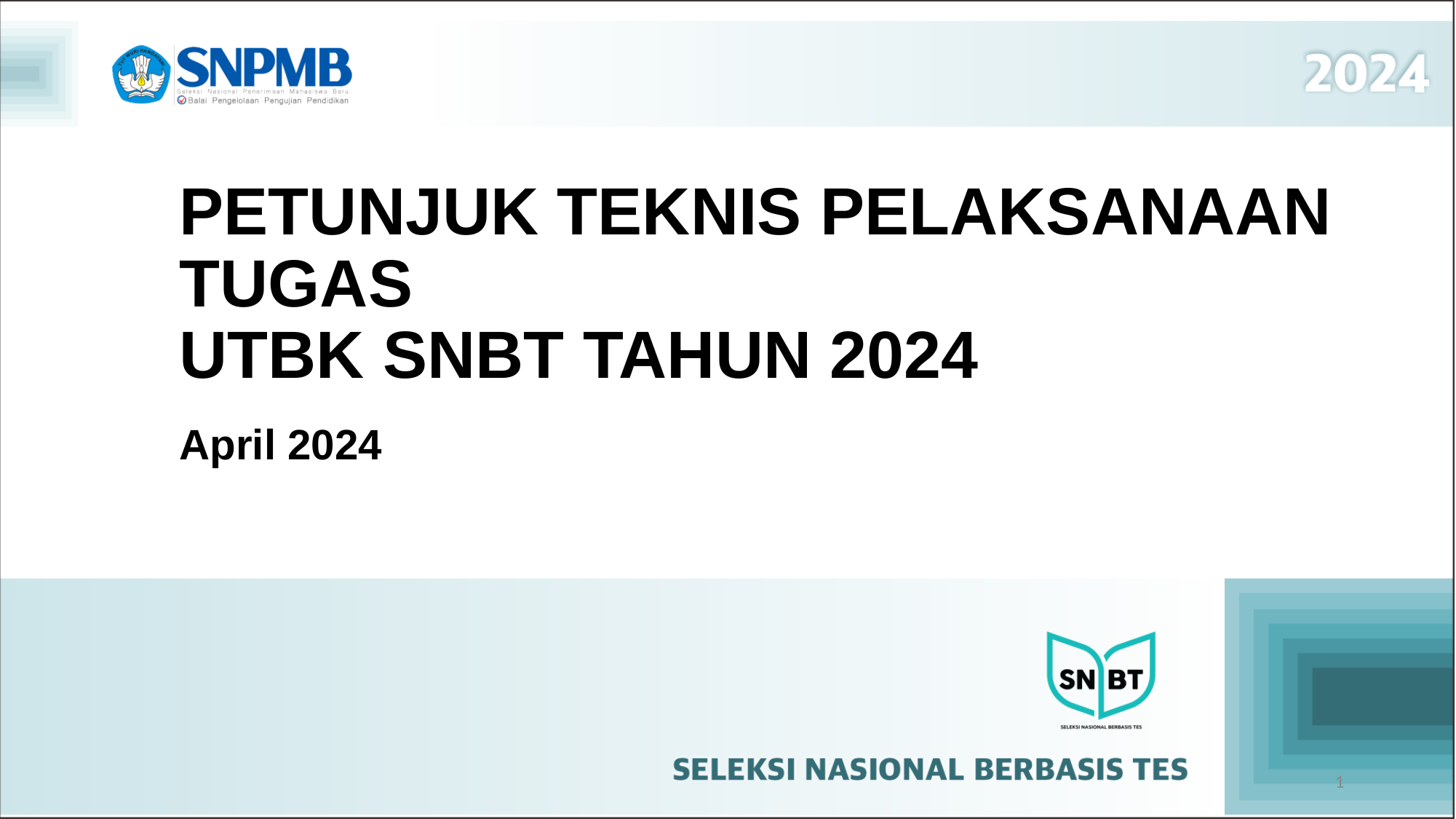

PETUNJUK TEKNIS PELAKSANAAN TUGAS
UTBK SNBT TAHUN 2024
April 2024
1